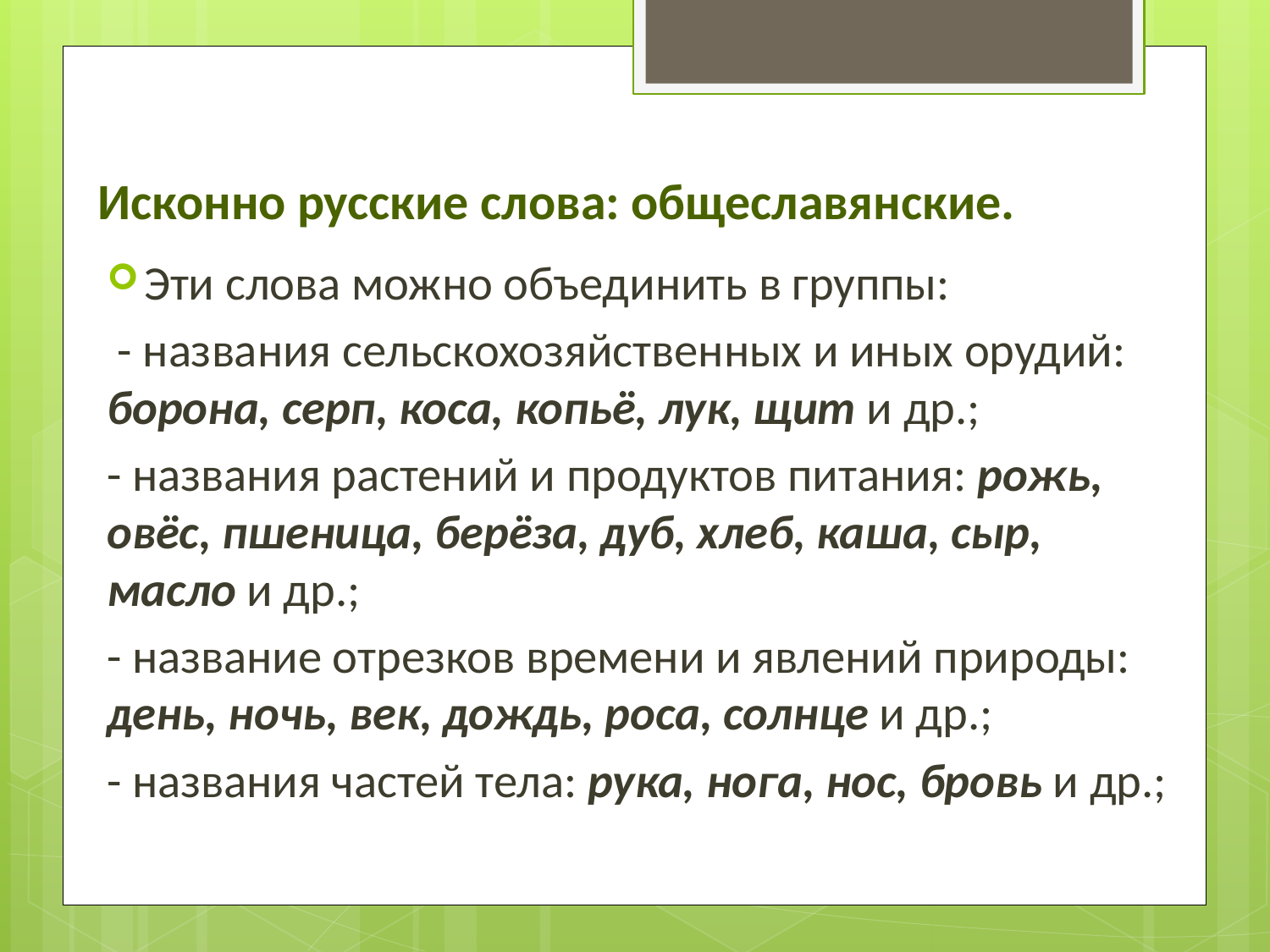

# Исконно русские слова: общеславянские.
Эти слова можно объединить в группы:
 - названия сельскохозяйственных и иных орудий:  борона, серп, коса, копьё, лук, щит и др.;
- названия растений и продуктов питания: рожь, овёс, пшеница, берёза, дуб, хлеб, каша, сыр, масло и др.;
- название отрезков времени и явлений природы: день, ночь, век, дождь, роса, солнце и др.;
- названия частей тела: рука, нога, нос, бровь и др.;